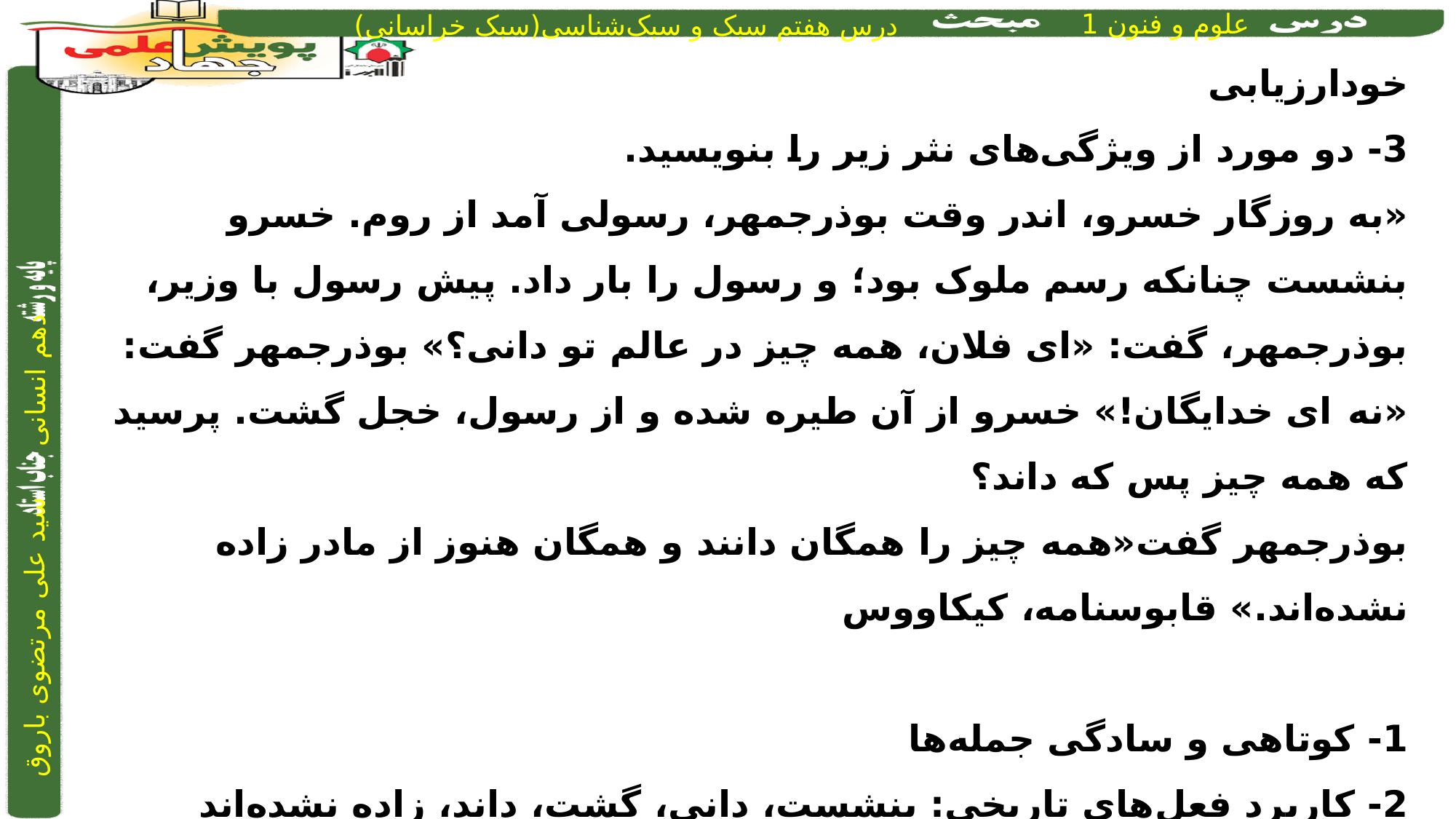

خودارزیابی
3- دو مورد از ویژگی‌های نثر زیر را بنویسید.
«به روزگار خسرو، اندر وقت بوذرجمهر، رسولی آمد از روم. خسرو بنشست چنانکه رسم ملوک بود؛ و رسول را بار داد. پیش رسول با وزیر، بوذرجمهر، گفت: «ای فلان، همه چیز در عالم تو دانی؟» بوذرجمهر گفت: «نه  ای خدایگان!» خسرو از آن طیره شده و از رسول، خجل گشت. پرسید که همه چیز پس که داند؟
بوذرجمهر گفت«همه چیز را همگان دانند و همگان هنوز از مادر زاده نشده‌اند.»	 قابوسنامه، کیکاووس

1- کوتاهی و سادگی جمله‌ها
2- کاربرد فعل‌های تاریخی: بنشست، دانی، گشت، داند، زاده نشده‌اند
3- کاربرد واژه‌های کهن: خدایگان(پادشاه)، همگان(همه)
4- کاربرد واژه‌های عربی: ملوک(شاهان)، طیره (ناراحت)، رسول(فرستاده) (بوزرجمهر، معرب«بزرگ مهر»)